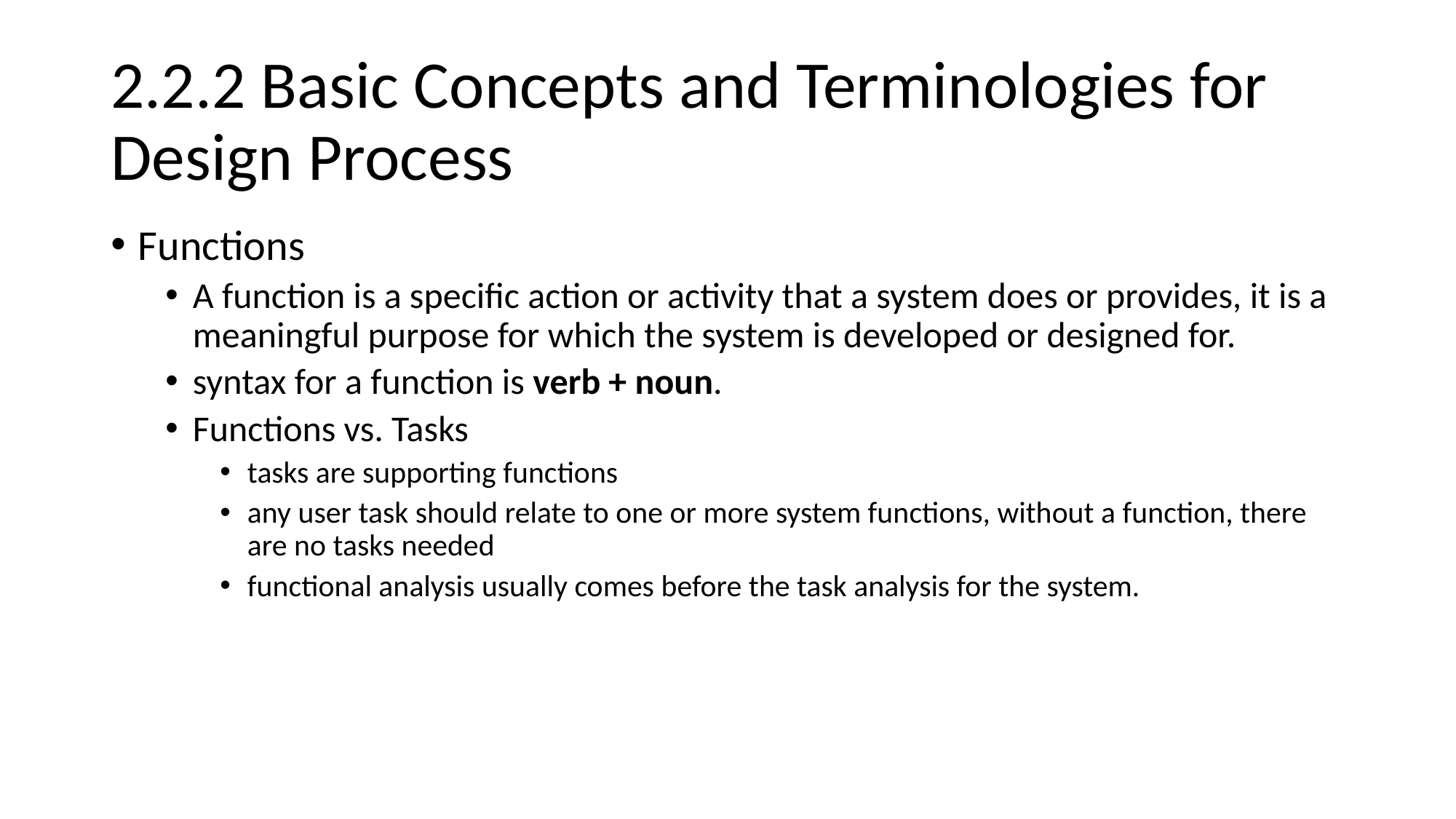

# 2.2.2 Basic Concepts and Terminologies for Design Process
Functions
A function is a specific action or activity that a system does or provides, it is a meaningful purpose for which the system is developed or designed for.
syntax for a function is verb + noun.
Functions vs. Tasks
tasks are supporting functions
any user task should relate to one or more system functions, without a function, there are no tasks needed
functional analysis usually comes before the task analysis for the system.